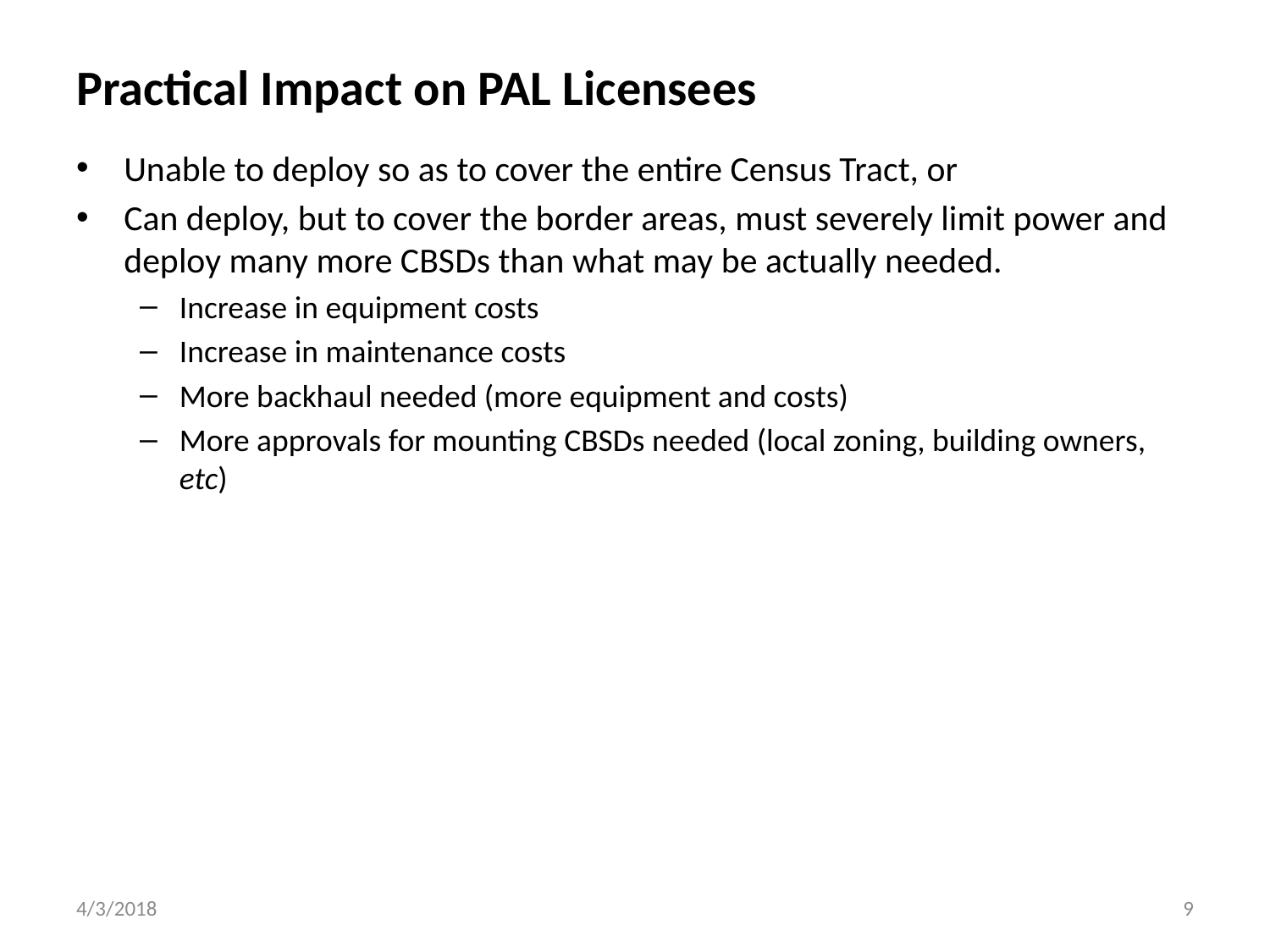

# Practical Impact on PAL Licensees
Unable to deploy so as to cover the entire Census Tract, or
Can deploy, but to cover the border areas, must severely limit power and deploy many more CBSDs than what may be actually needed.
Increase in equipment costs
Increase in maintenance costs
More backhaul needed (more equipment and costs)
More approvals for mounting CBSDs needed (local zoning, building owners, etc)

4/3/2018

9